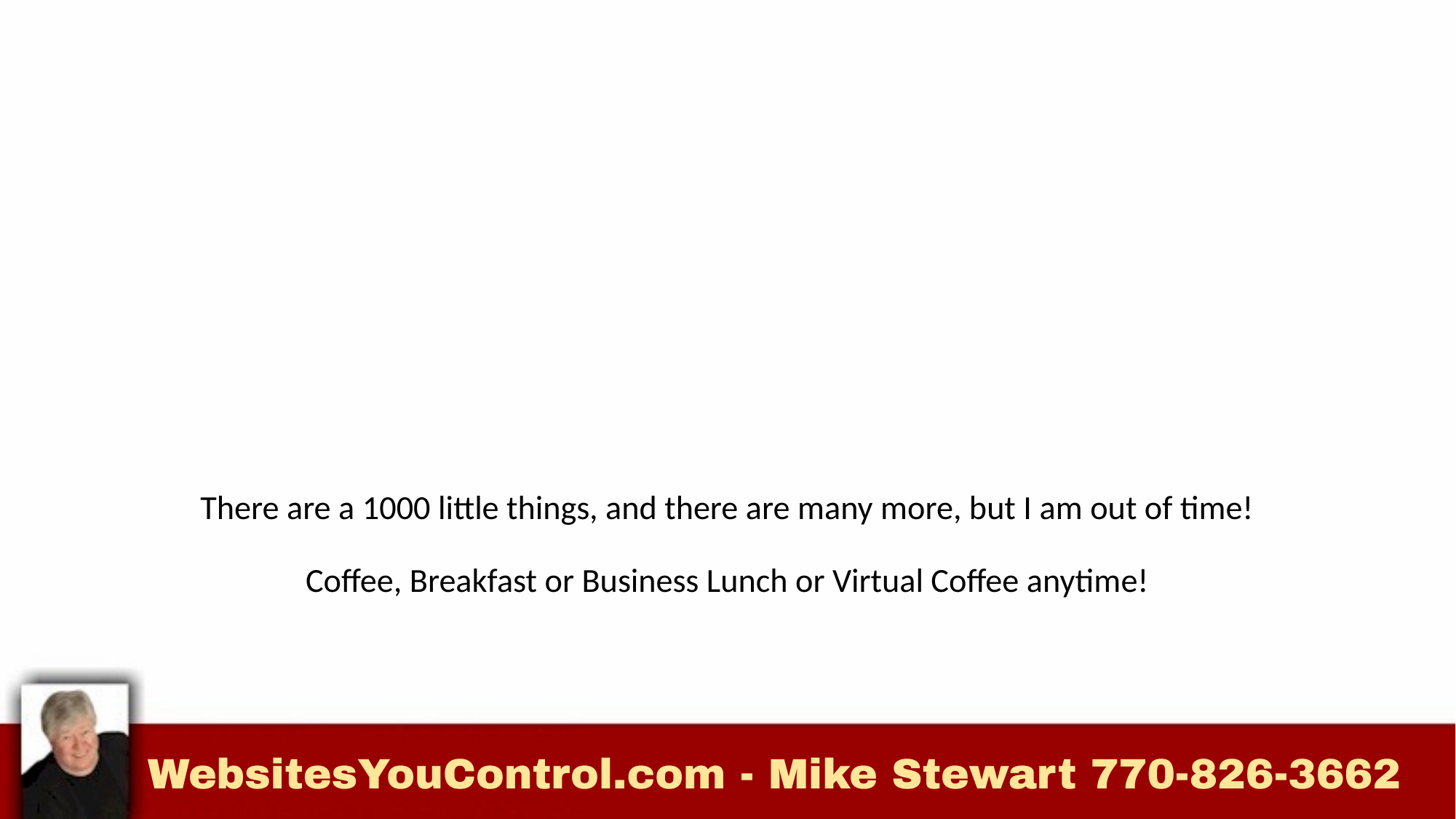

# There are a 1000 little things, and there are many more, but I am out of time! Coffee, Breakfast or Business Lunch or Virtual Coffee anytime!
WebsitesYouControl.com - Mike Stewart 770-826-3662